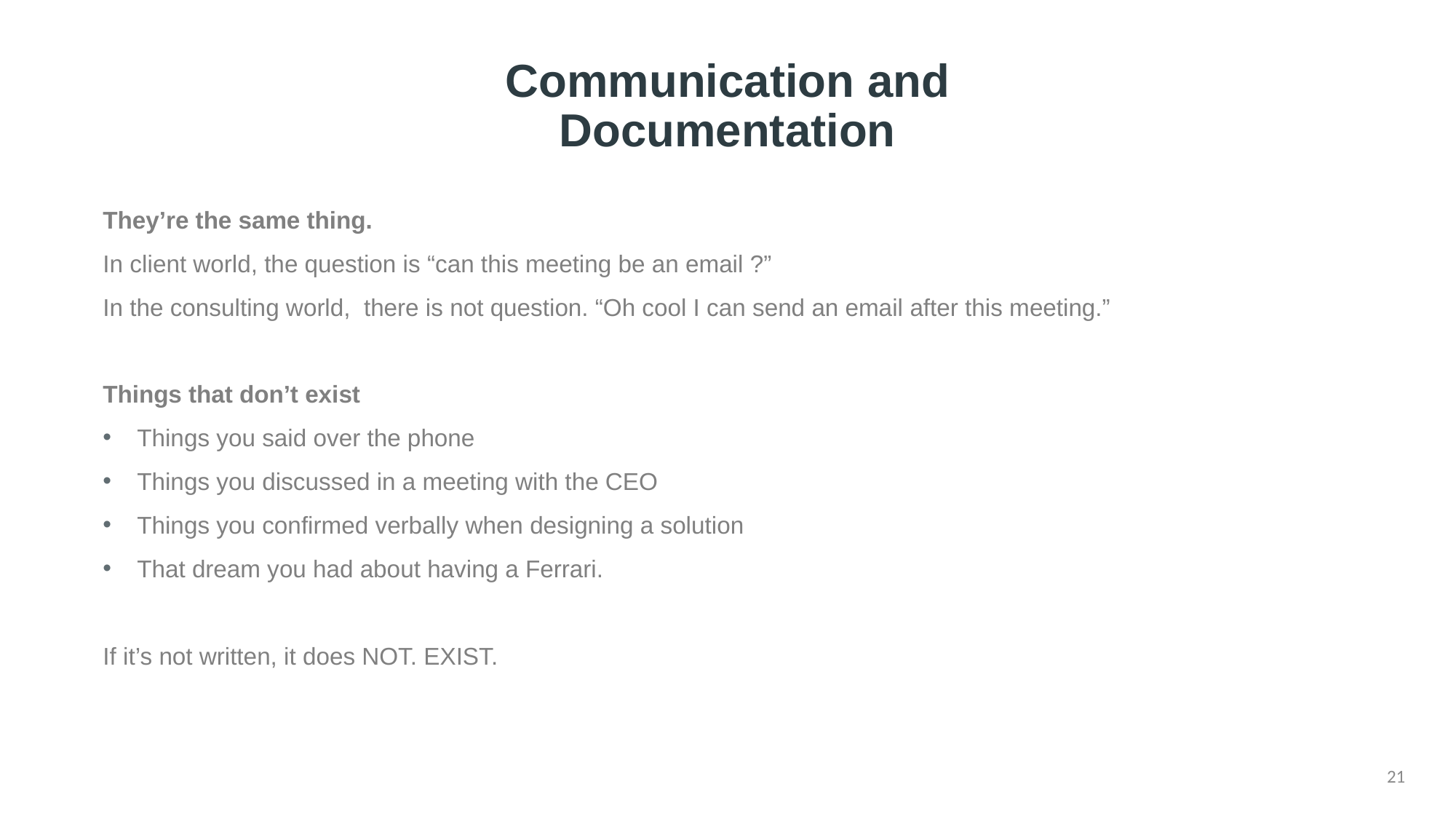

# Communication and Documentation
They’re the same thing.
In client world, the question is “can this meeting be an email ?”
In the consulting world,  there is not question. “Oh cool I can send an email after this meeting.”

Things that don’t exist
Things you said over the phone
Things you discussed in a meeting with the CEO
Things you confirmed verbally when designing a solution
That dream you had about having a Ferrari.

If it’s not written, it does NOT. EXIST.

21